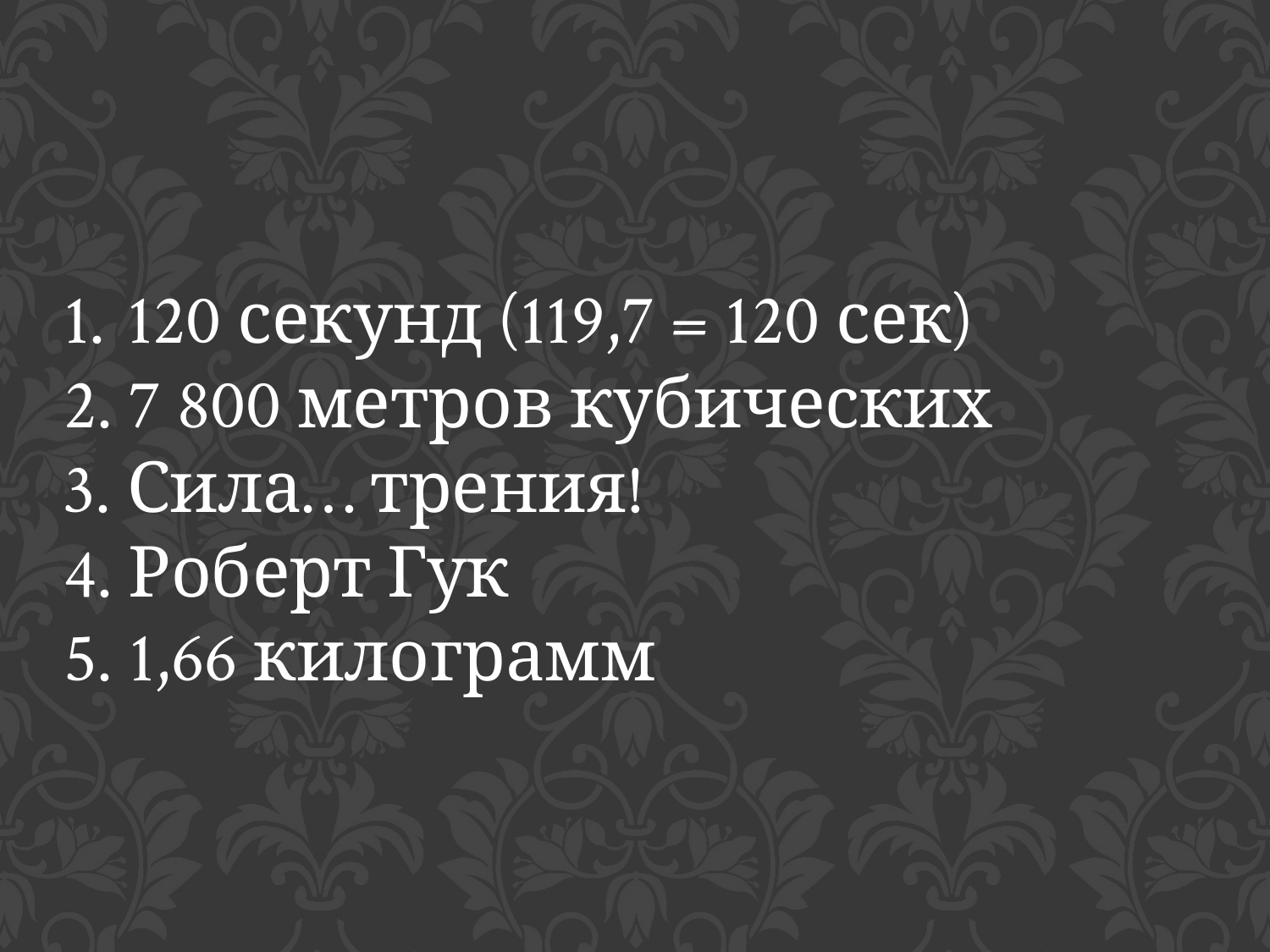

120 секунд (119,7 = 120 сек)
 7 800 метров кубических
 Сила… трения!
 Роберт Гук
 1,66 килограмм